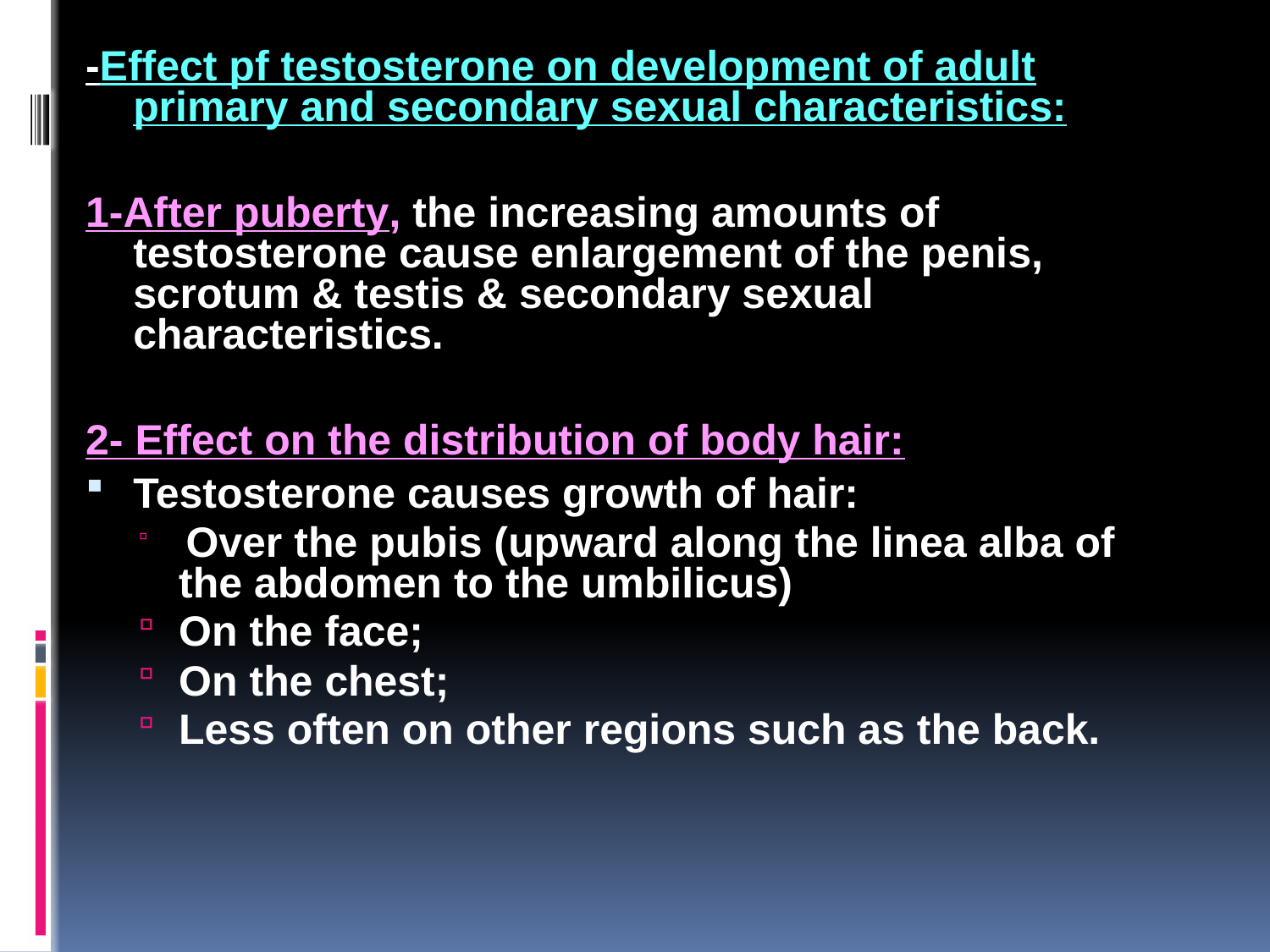

-Effect pf testosterone on development of adult primary and secondary sexual characteristics:

1-After puberty, the increasing amounts of testosterone cause enlargement of the penis, scrotum & testis & secondary sexual characteristics.

2- Effect on the distribution of body hair:
Testosterone causes growth of hair:
 Over the pubis (upward along the linea alba of the abdomen to the umbilicus)
On the face;
On the chest;
Less often on other regions such as the back.